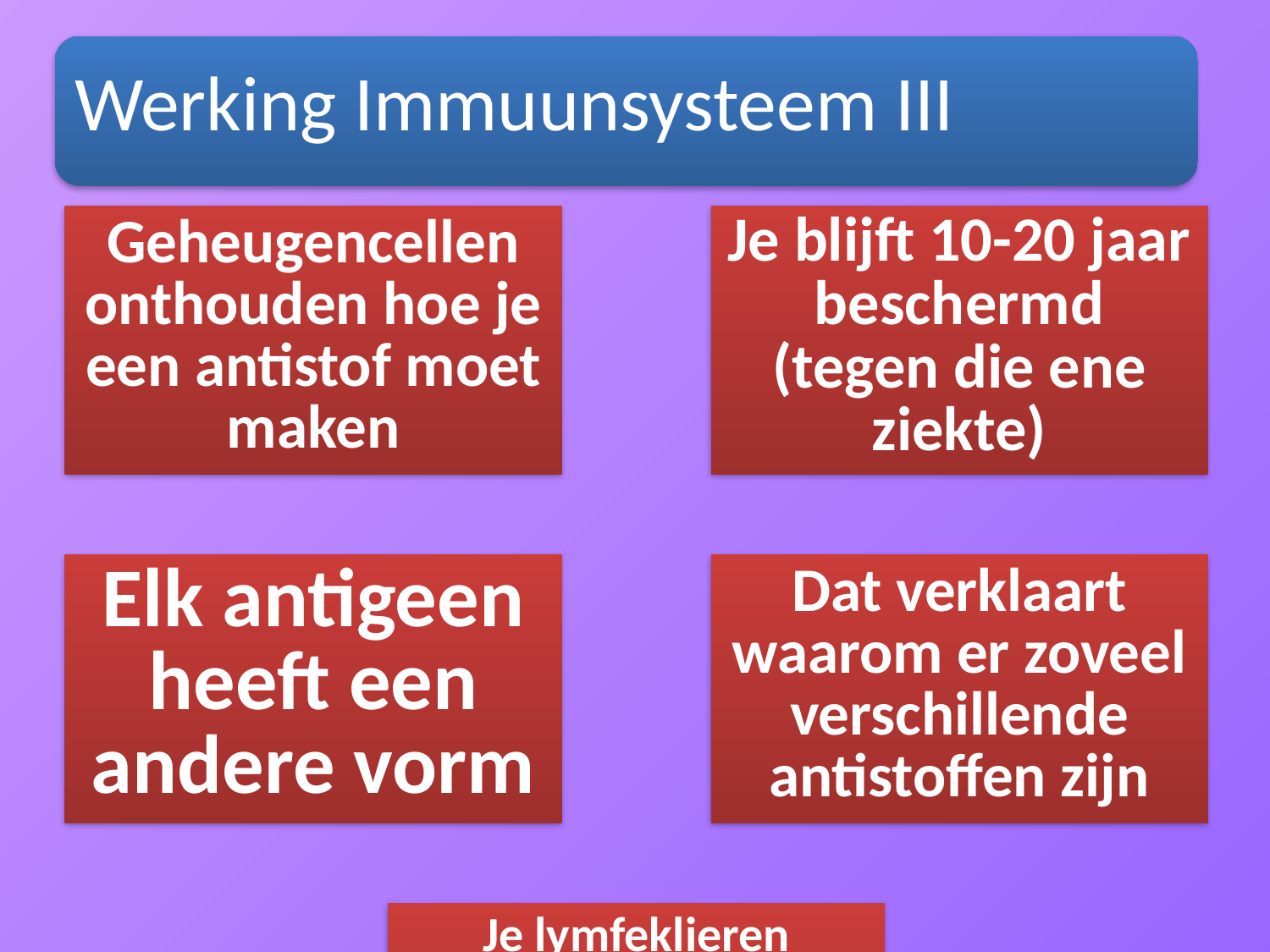

Werking Immuunsysteem III
Geheugencellen onthouden hoe je een antistof moet maken
Dat verklaart waarom er zoveel verschillende antistoffen zijn
Elk antigeen heeft een andere vorm
Je blijft 10-20 jaar beschermd (tegen die ene ziekte)